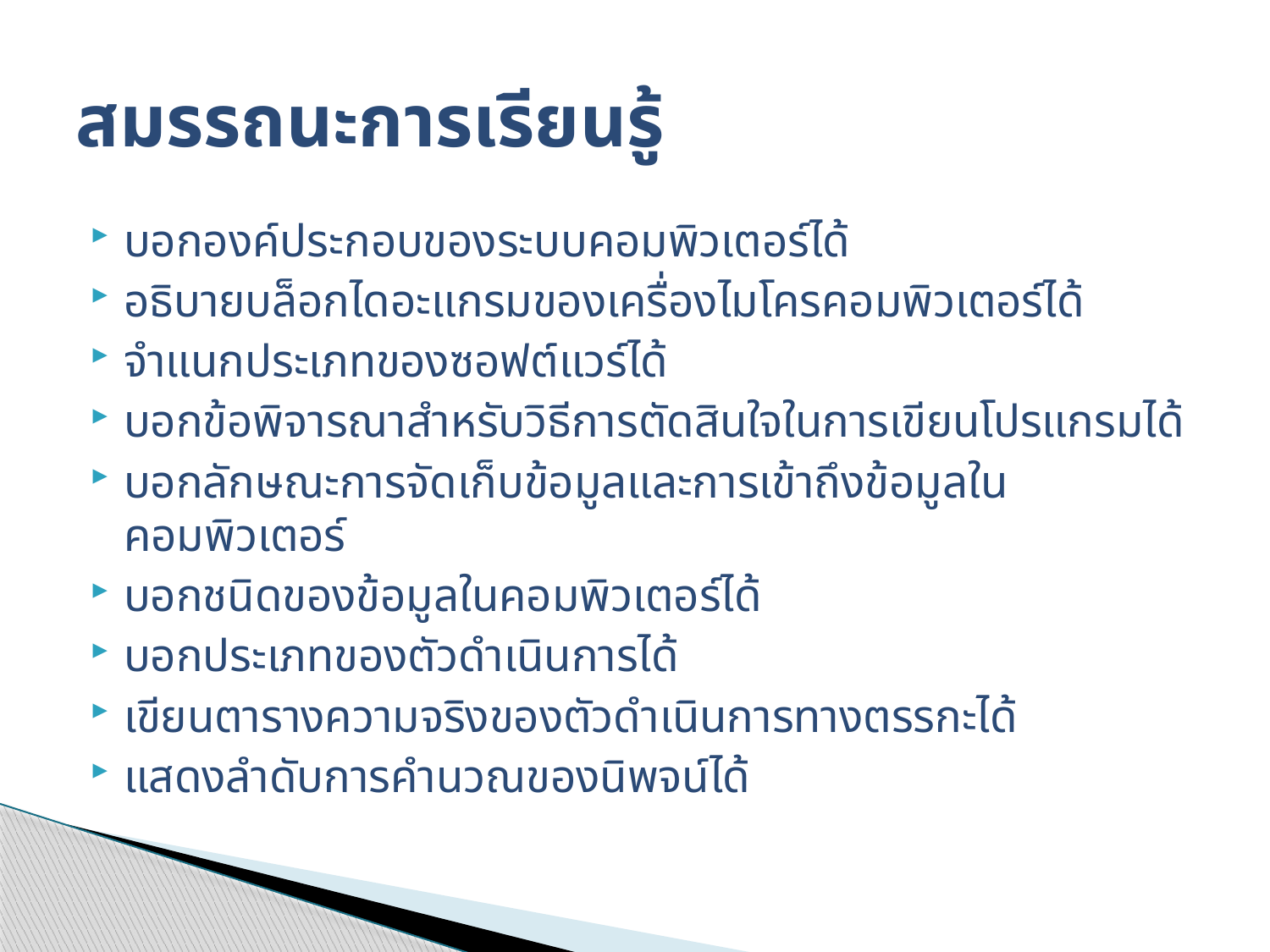

# สมรรถนะการเรียนรู้
บอกองค์ประกอบของระบบคอมพิวเตอร์ได้
อธิบายบล็อกไดอะแกรมของเครื่องไมโครคอมพิวเตอร์ได้
จำแนกประเภทของซอฟต์แวร์ได้
บอกข้อพิจารณาสำหรับวิธีการตัดสินใจในการเขียนโปรแกรมได้
บอกลักษณะการจัดเก็บข้อมูลและการเข้าถึงข้อมูลในคอมพิวเตอร์
บอกชนิดของข้อมูลในคอมพิวเตอร์ได้
บอกประเภทของตัวดำเนินการได้
เขียนตารางความจริงของตัวดำเนินการทางตรรกะได้
แสดงลำดับการคำนวณของนิพจน์ได้